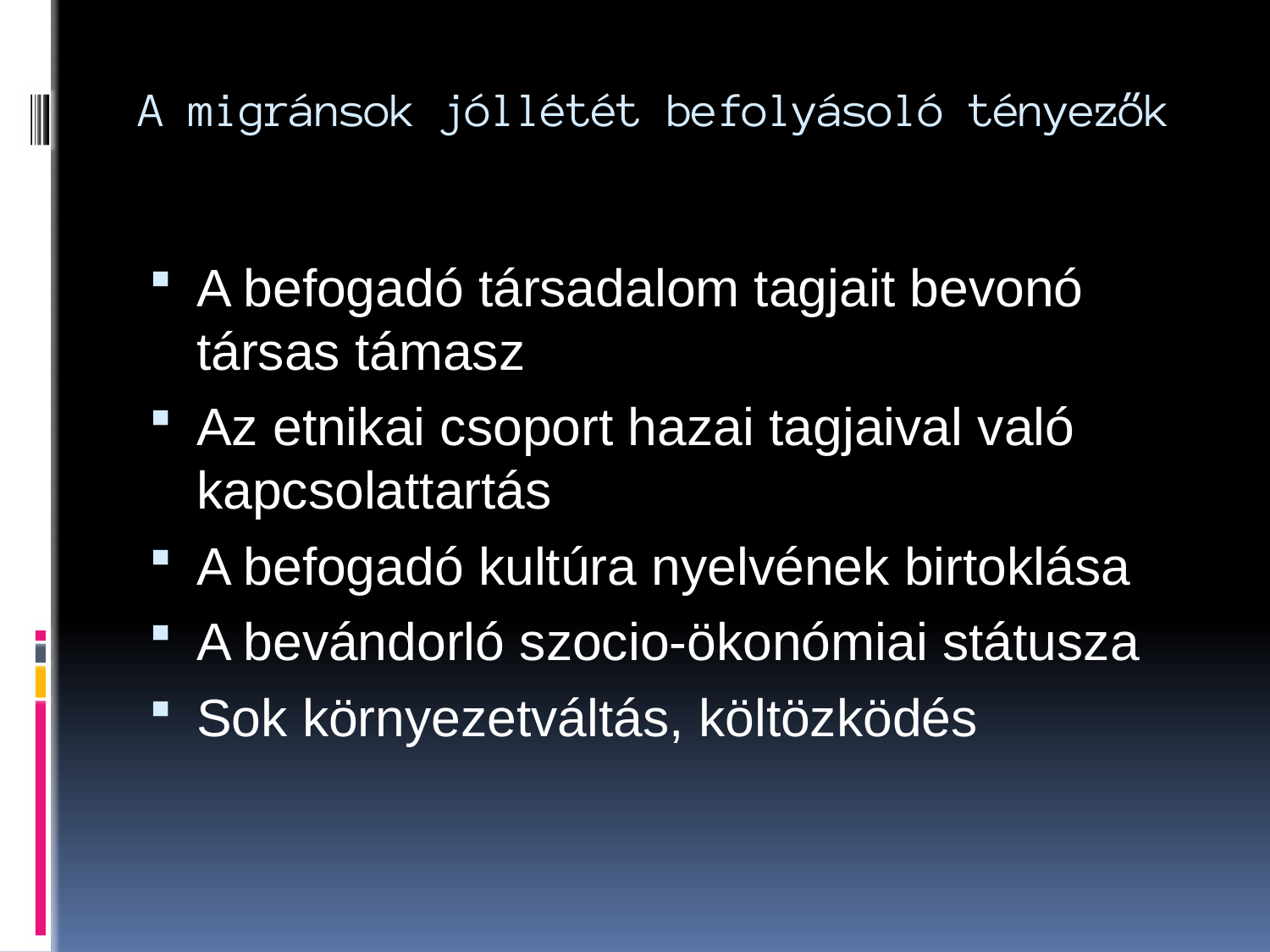

# A migránsok jóllétét befolyásoló tényezők
A befogadó társadalom tagjait bevonó társas támasz
Az etnikai csoport hazai tagjaival való kapcsolattartás
A befogadó kultúra nyelvének birtoklása
A bevándorló szocio-ökonómiai státusza
Sok környezetváltás, költözködés